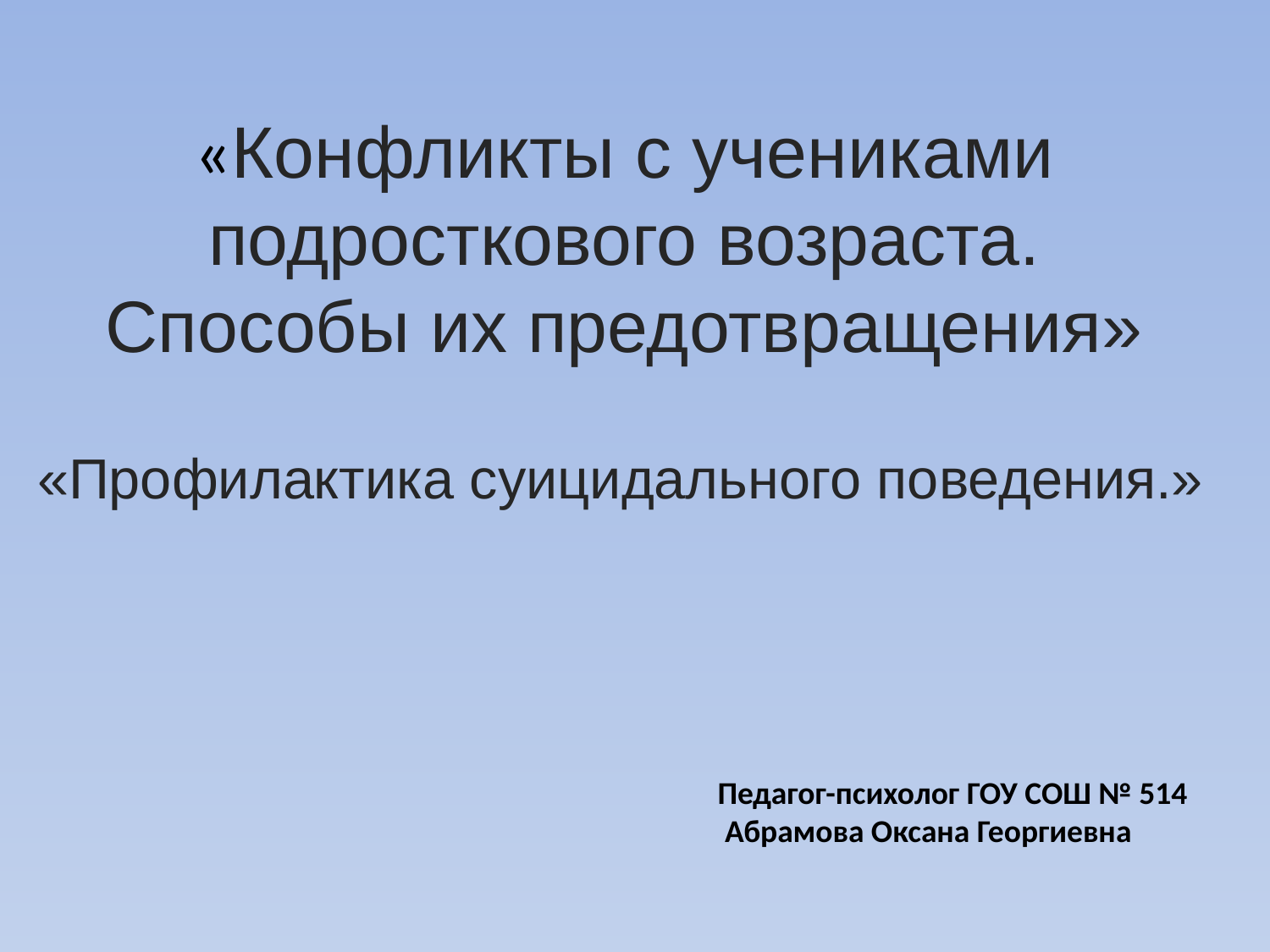

# «Конфликты с учениками подросткового возраста. Способы их предотвращения»
«Профилактика суицидального поведения.»
Педагог-психолог ГОУ СОШ № 514  Абрамова Оксана Георгиевна